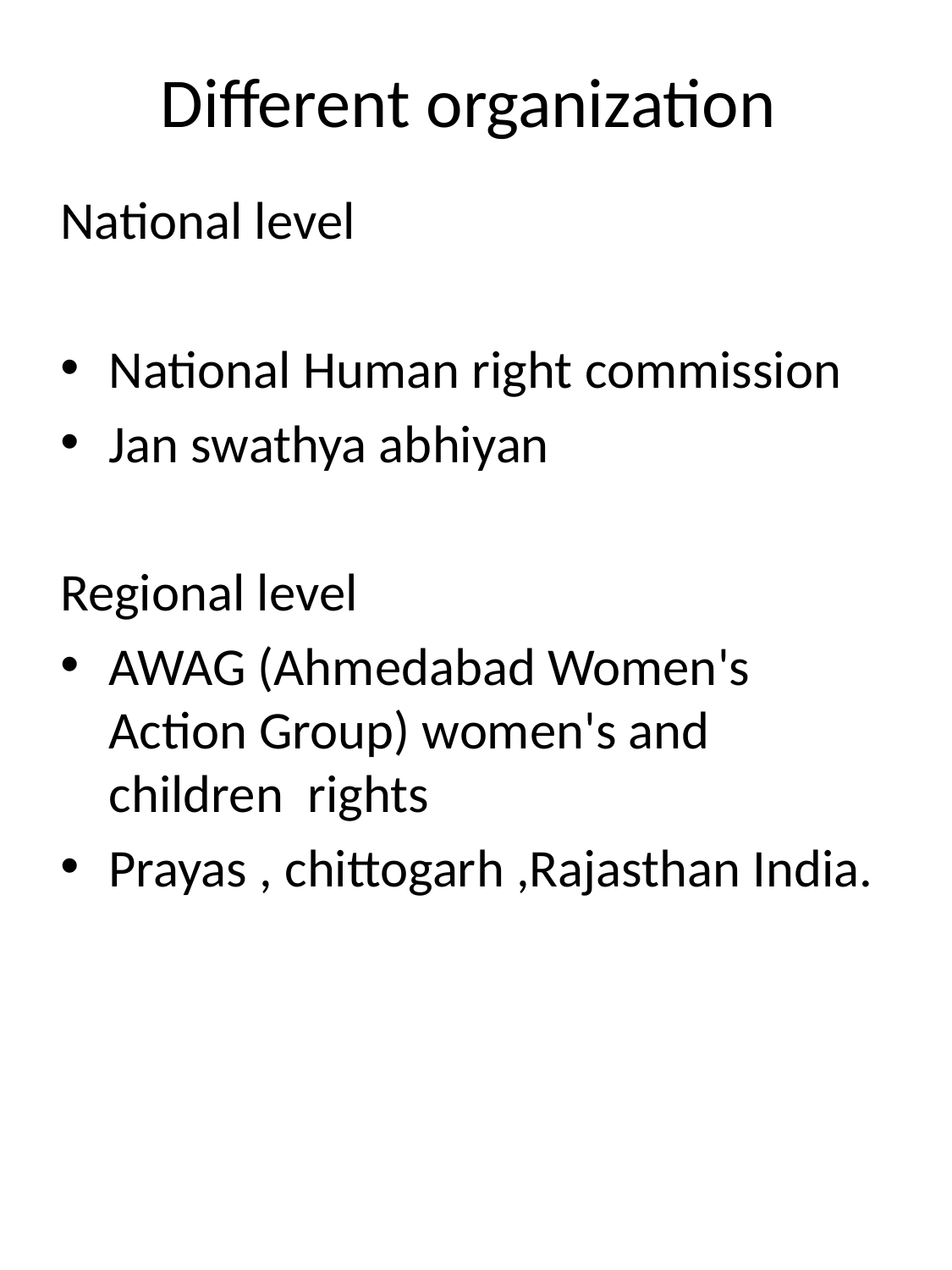

# Different organization
National level

National Human right commission
Jan swathya abhiyan

Regional level
AWAG (Ahmedabad Women's Action Group) women's and children  rights
Prayas , chittogarh ,Rajasthan India.